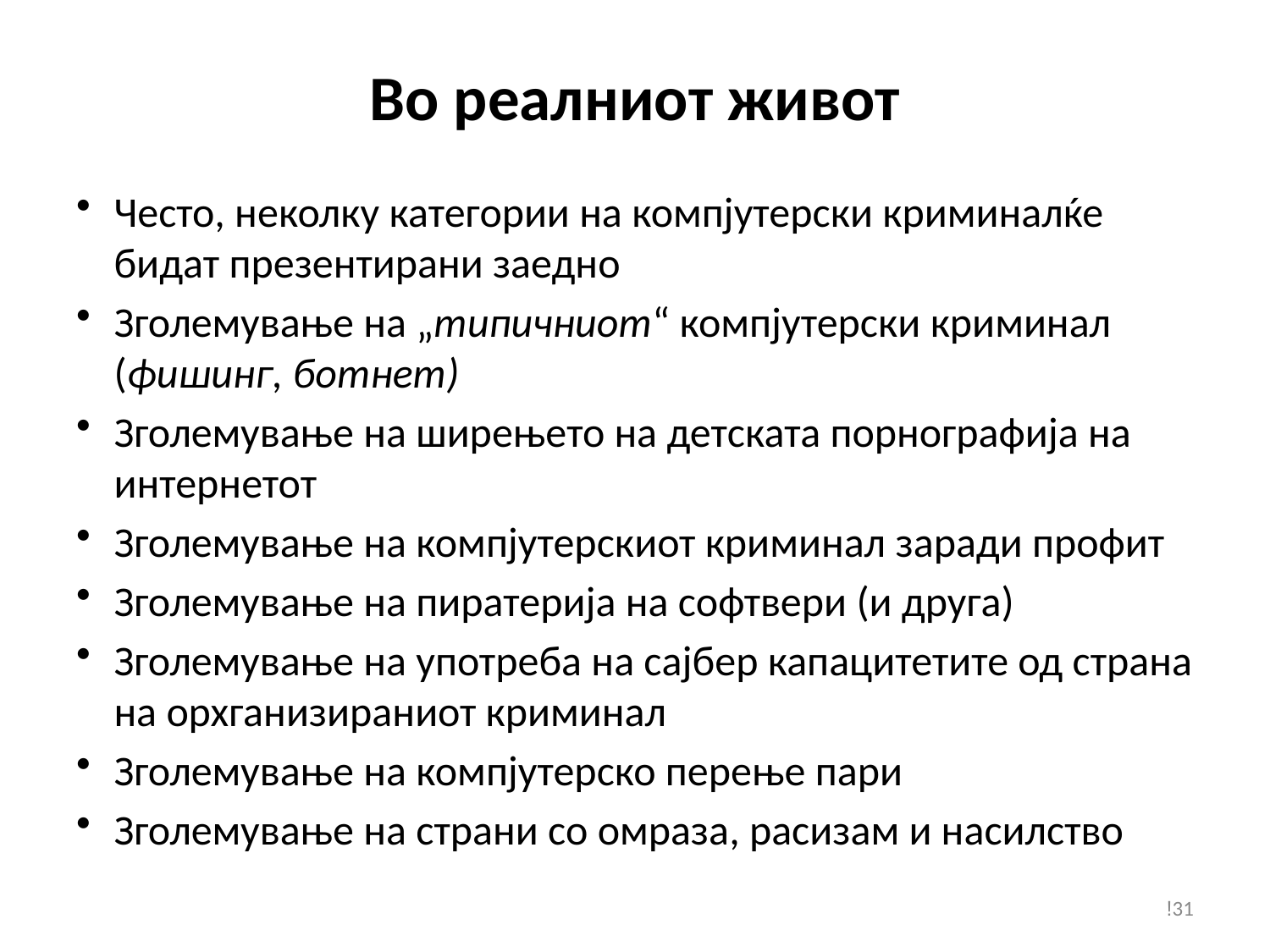

# Во реалниот живот
Често, неколку категории на компјутерски криминалќе бидат презентирани заедно
Зголемување на „типичниот“ компјутерски криминал (фишинг, ботнет)
Зголемување на ширењето на детската порнографија на интернетот
Зголемување на компјутерскиот криминал заради профит
Зголемување на пиратерија на софтвери (и друга)
Зголемување на употреба на сајбер капацитетите од страна на орхганизираниот криминал
Зголемување на компјутерско перење пари
Зголемување на страни со омраза, расизам и насилство

!31